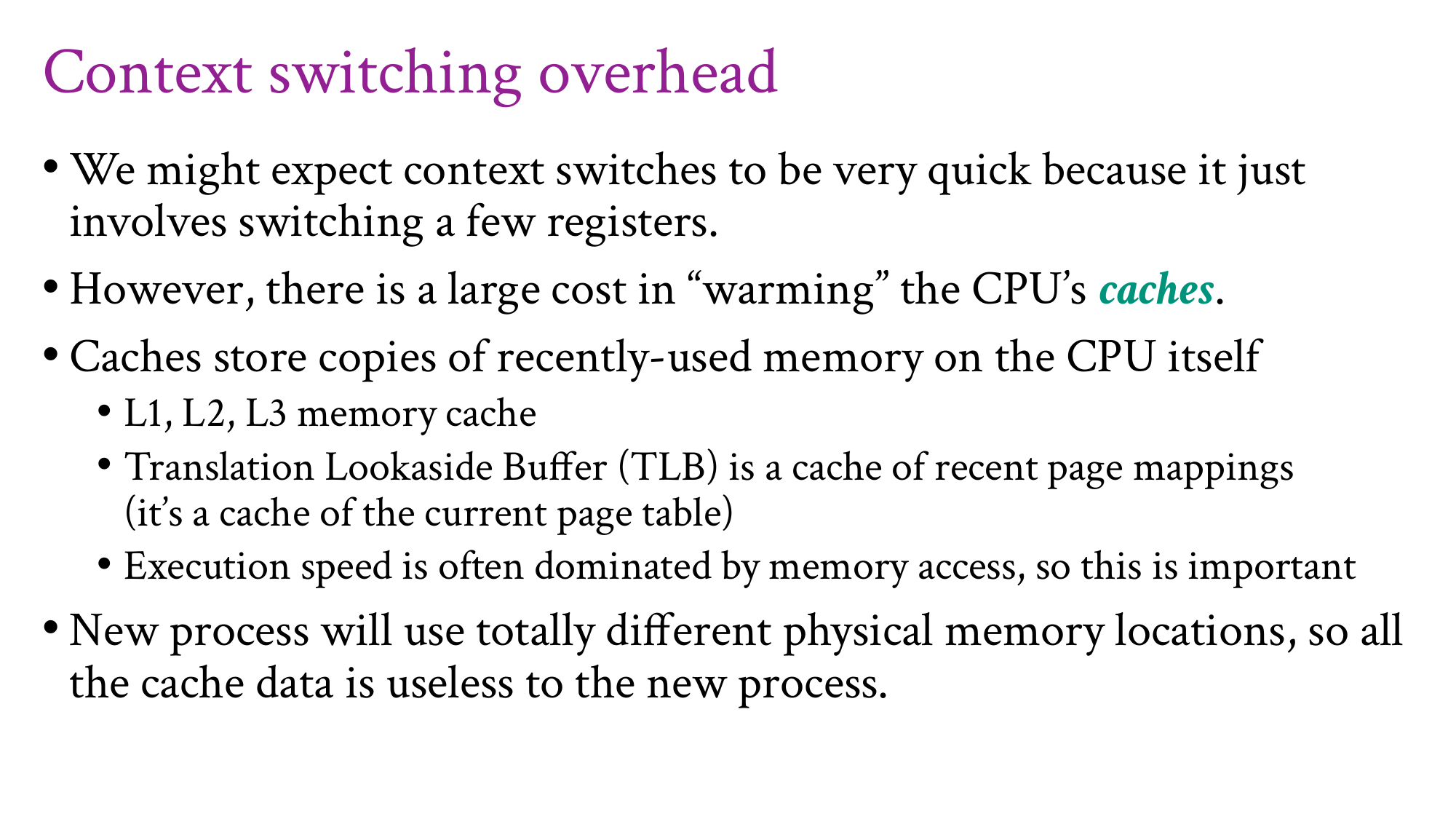

# Context switching overhead
We might expect context switches to be very quick because it just involves switching a few registers.
However, there is a large cost in “warming” the CPU’s caches.
Caches store copies of recently-used memory on the CPU itself
L1, L2, L3 memory cache
Translation Lookaside Buffer (TLB) is a cache of recent page mappings
(it’s a cache of the current page table)
Execution speed is often dominated by memory access, so this is important
New process will use totally different physical memory locations, so all the cache data is useless to the new process.